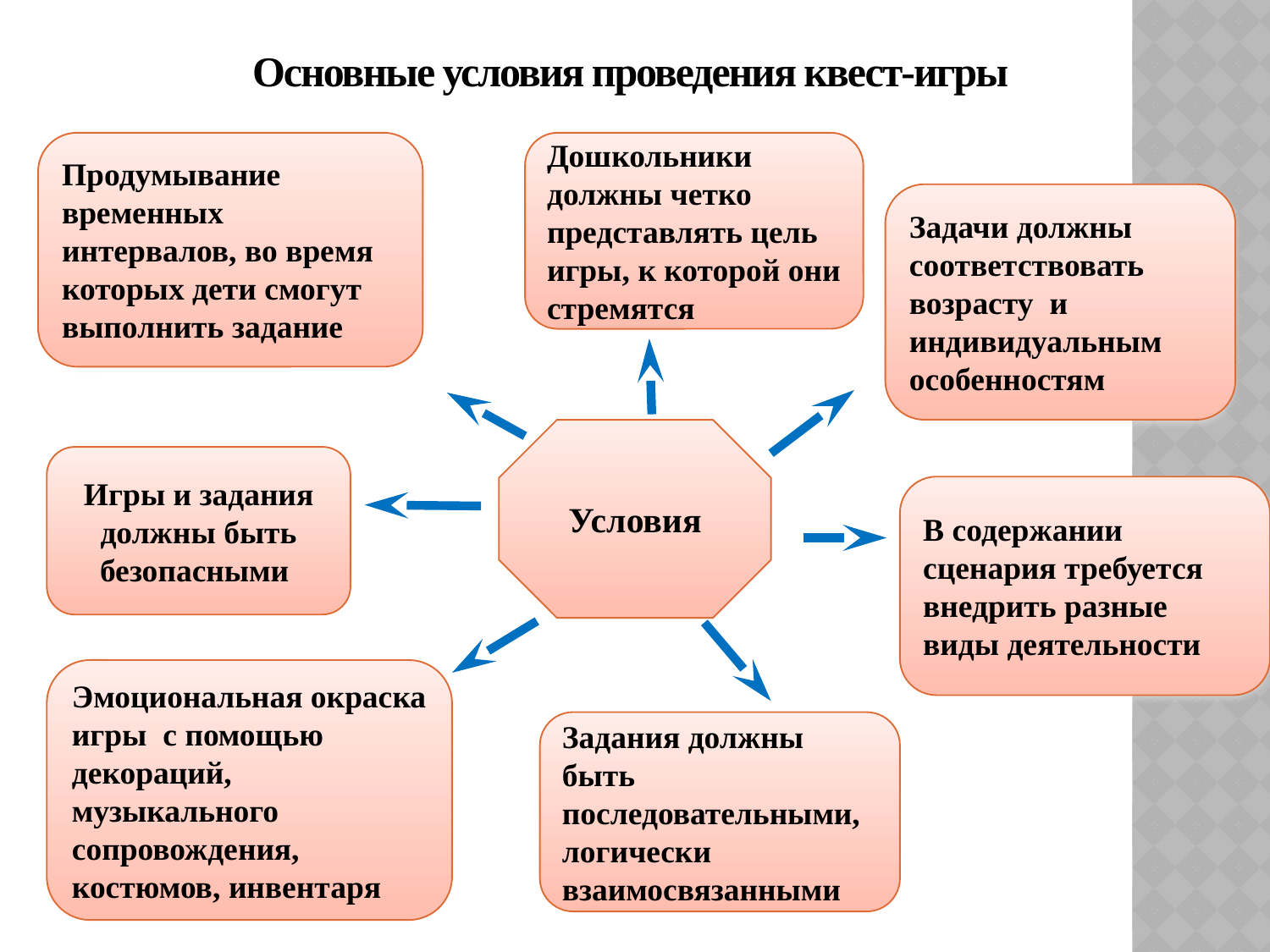

Основные условия проведения квест-игры
Продумывание  временных интервалов, во время которых дети смогут выполнить задание
Дошкольники должны четко представлять цель игры, к которой они стремятся
Задачи должны соответствовать возрасту  и  индивидуальным особенностям
Условия
Игры и задания должны быть безопасными
В содержании сценария требуется внедрить разные виды деятельности
Эмоциональная окраска игры  с помощью декораций, музыкального сопровождения, костюмов, инвентаря
Задания должны быть  последовательными, логически взаимосвязанными